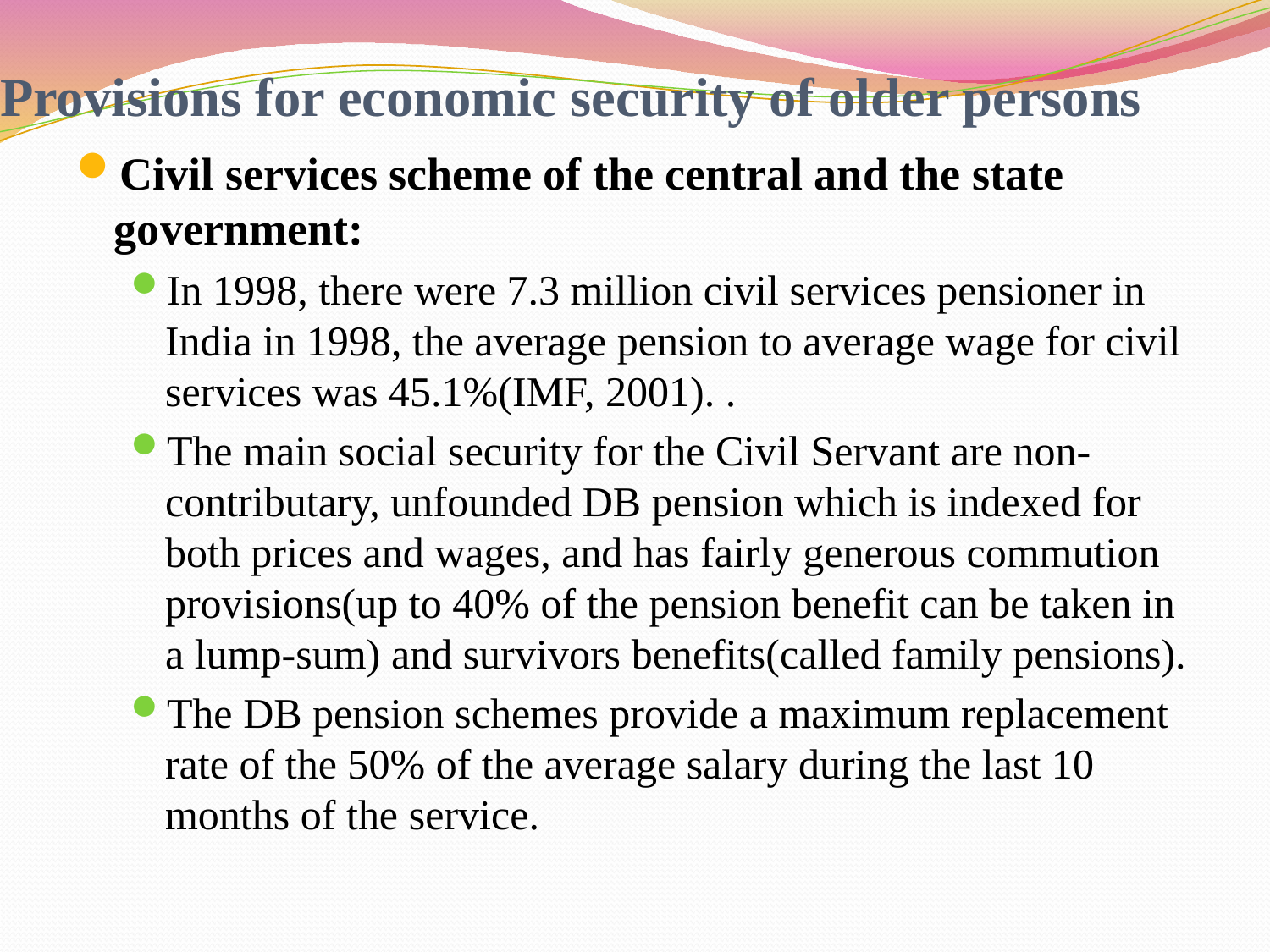

# Provisions for economic security of older persons
Civil services scheme of the central and the state government:
In 1998, there were 7.3 million civil services pensioner in India in 1998, the average pension to average wage for civil services was 45.1%(IMF, 2001). .
The main social security for the Civil Servant are non-contributary, unfounded DB pension which is indexed for both prices and wages, and has fairly generous commution provisions(up to 40% of the pension benefit can be taken in a lump-sum) and survivors benefits(called family pensions).
The DB pension schemes provide a maximum replacement rate of the 50% of the average salary during the last 10 months of the service.